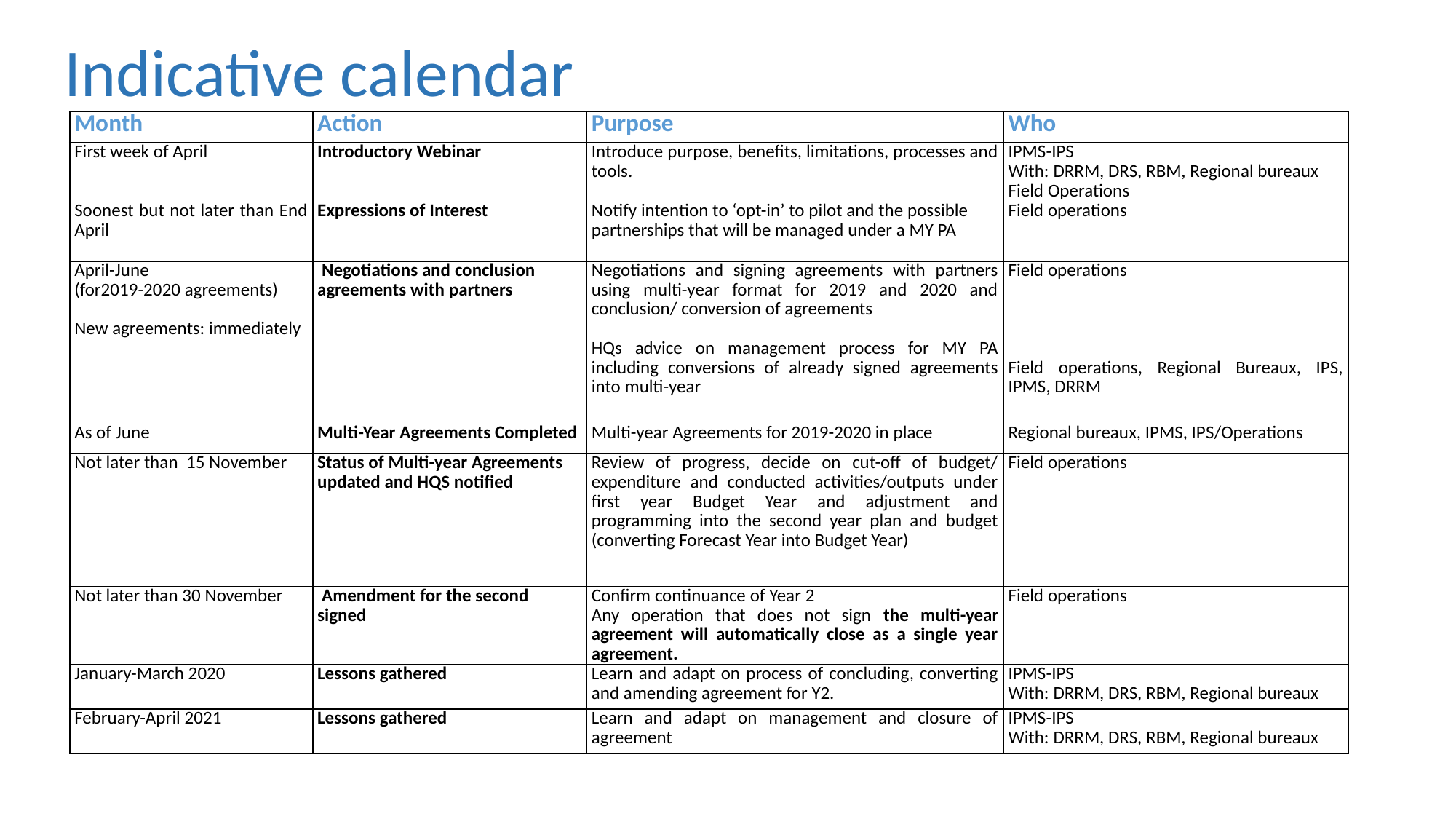

# Indicative calendar
| Month | Action | Purpose | Who |
| --- | --- | --- | --- |
| First week of April | Introductory Webinar | Introduce purpose, benefits, limitations, processes and tools. | IPMS-IPS With: DRRM, DRS, RBM, Regional bureaux Field Operations |
| Soonest but not later than End April | Expressions of Interest | Notify intention to ‘opt-in’ to pilot and the possible partnerships that will be managed under a MY PA | Field operations |
| April-June (for2019-2020 agreements)   New agreements: immediately | Negotiations and conclusion agreements with partners | Negotiations and signing agreements with partners using multi-year format for 2019 and 2020 and conclusion/ conversion of agreements   HQs advice on management process for MY PA including conversions of already signed agreements into multi-year | Field operations         Field operations, Regional Bureaux, IPS, IPMS, DRRM |
| As of June | Multi-Year Agreements Completed | Multi-year Agreements for 2019-2020 in place | Regional bureaux, IPMS, IPS/Operations |
| Not later than 15 November | Status of Multi-year Agreements updated and HQS notified | Review of progress, decide on cut-off of budget/ expenditure and conducted activities/outputs under first year Budget Year and adjustment and programming into the second year plan and budget (converting Forecast Year into Budget Year) | Field operations |
| Not later than 30 November | Amendment for the second signed | Confirm continuance of Year 2 Any operation that does not sign the multi-year agreement will automatically close as a single year agreement. | Field operations |
| January-March 2020 | Lessons gathered | Learn and adapt on process of concluding, converting and amending agreement for Y2. | IPMS-IPS With: DRRM, DRS, RBM, Regional bureaux |
| February-April 2021 | Lessons gathered | Learn and adapt on management and closure of agreement | IPMS-IPS With: DRRM, DRS, RBM, Regional bureaux |